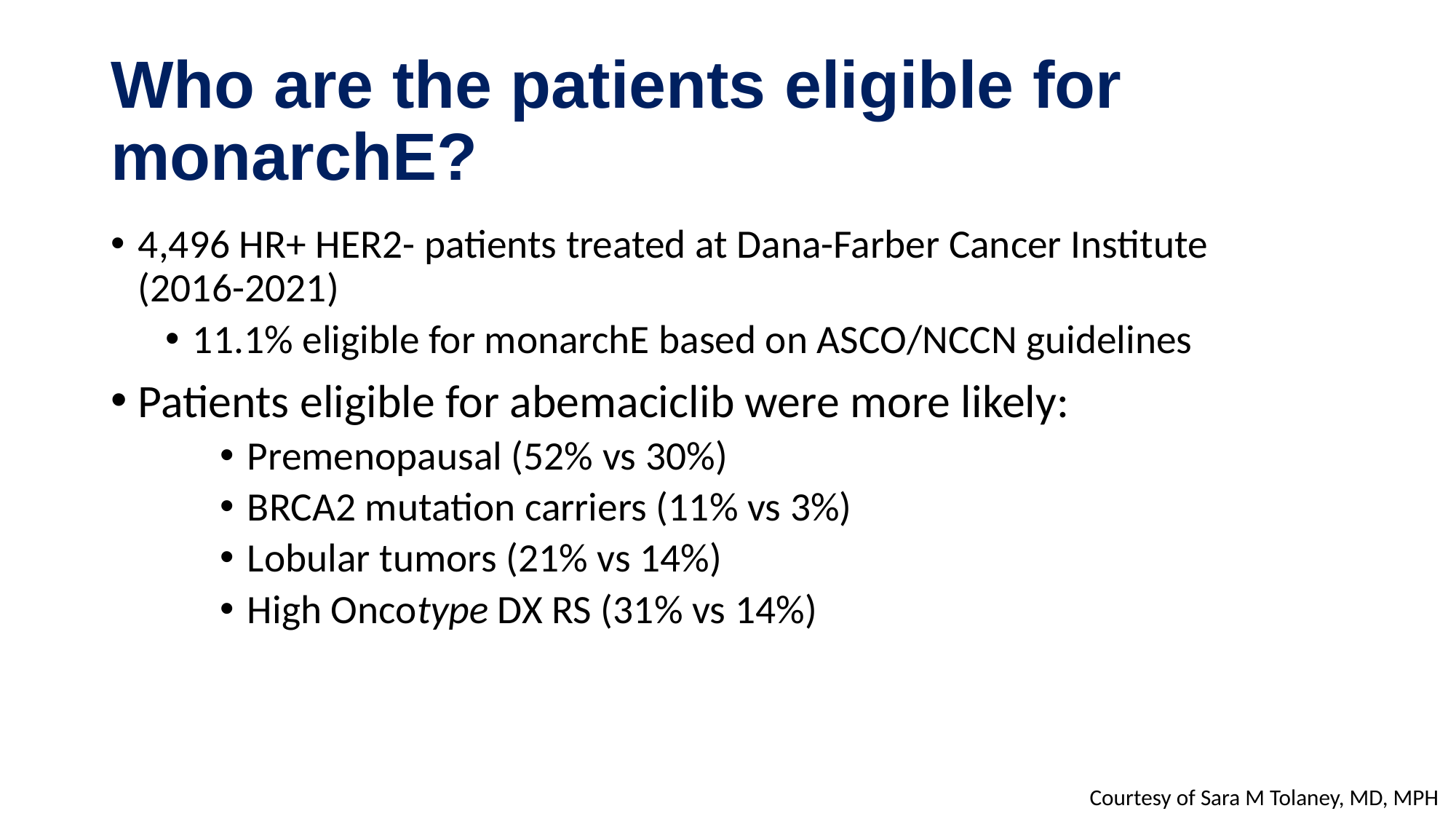

# Who are the patients eligible for monarchE?
4,496 HR+ HER2- patients treated at Dana-Farber Cancer Institute (2016-2021)
11.1% eligible for monarchE based on ASCO/NCCN guidelines
Patients eligible for abemaciclib were more likely:
Premenopausal (52% vs 30%)
BRCA2 mutation carriers (11% vs 3%)
Lobular tumors (21% vs 14%)
High Oncotype DX RS (31% vs 14%)
Courtesy of Sara M Tolaney, MD, MPH